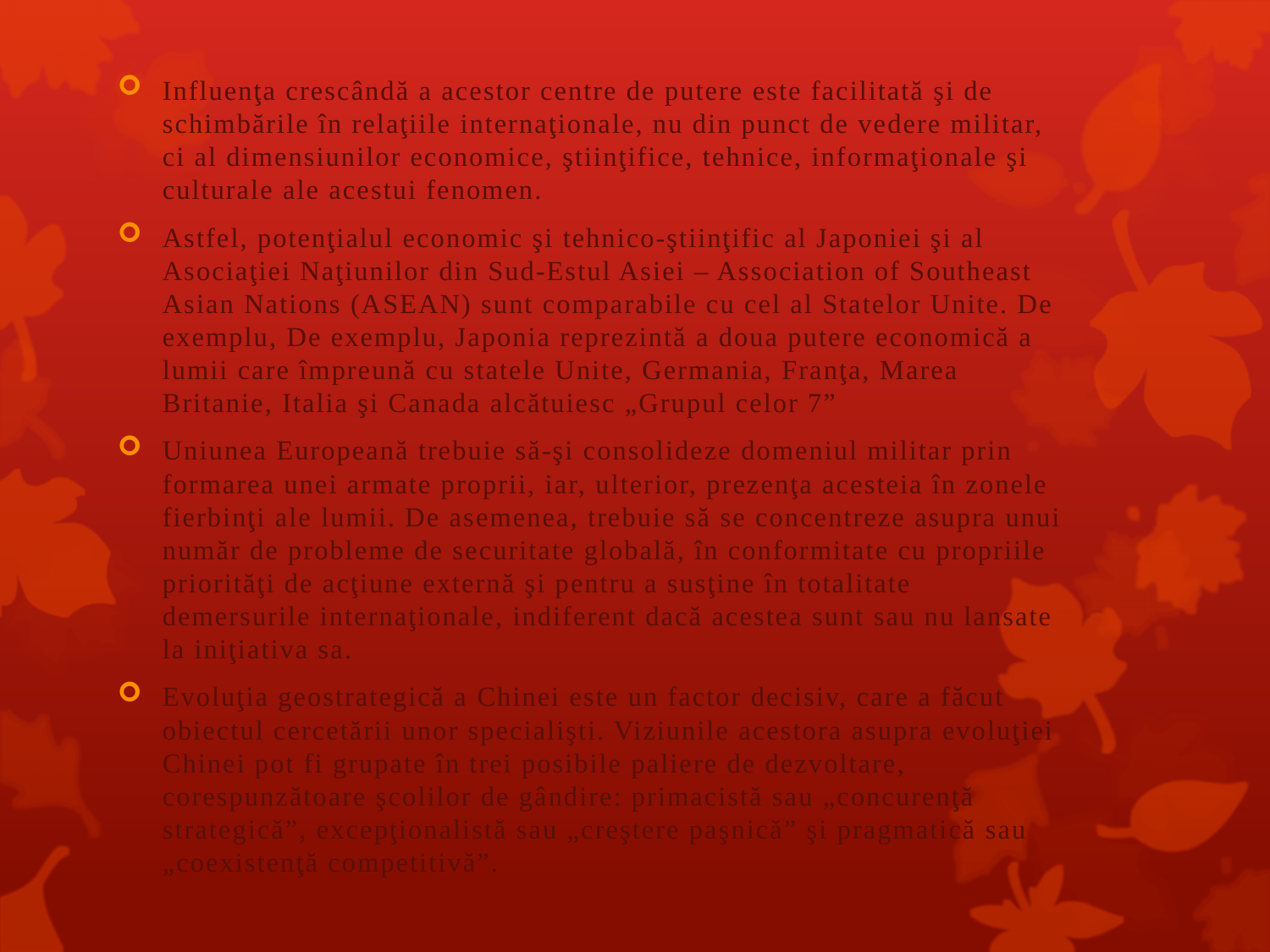

Influenţa crescândă a acestor centre de putere este facilitată şi de schimbările în relaţiile internaţionale, nu din punct de vedere militar, ci al dimensiunilor economice, ştiinţifice, tehnice, informaţionale şi culturale ale acestui fenomen.
Astfel, potenţialul economic şi tehnico-ştiinţific al Japoniei şi al Asociaţiei Naţiunilor din Sud-Estul Asiei – Association of Southeast Asian Nations (ASEAN) sunt comparabile cu cel al Statelor Unite. De exemplu, De exemplu, Japonia reprezintă a doua putere economică a lumii care împreună cu statele Unite, Germania, Franţa, Marea Britanie, Italia şi Canada alcătuiesc „Grupul celor 7”
Uniunea Europeană trebuie să-şi consolideze domeniul militar prin formarea unei armate proprii, iar, ulterior, prezenţa acesteia în zonele fierbinţi ale lumii. De asemenea, trebuie să se concentreze asupra unui număr de probleme de securitate globală, în conformitate cu propriile priorităţi de acţiune externă şi pentru a susţine în totalitate demersurile internaţionale, indiferent dacă acestea sunt sau nu lansate la iniţiativa sa.
Evoluţia geostrategică a Chinei este un factor decisiv, care a făcut obiectul cercetării unor specialişti. Viziunile acestora asupra evoluţiei Chinei pot fi grupate în trei posibile paliere de dezvoltare, corespunzătoare şcolilor de gândire: primacistă sau „concurenţă strategică”, excepţionalistă sau „creştere paşnică” şi pragmatică sau „coexistenţă competitivă”.